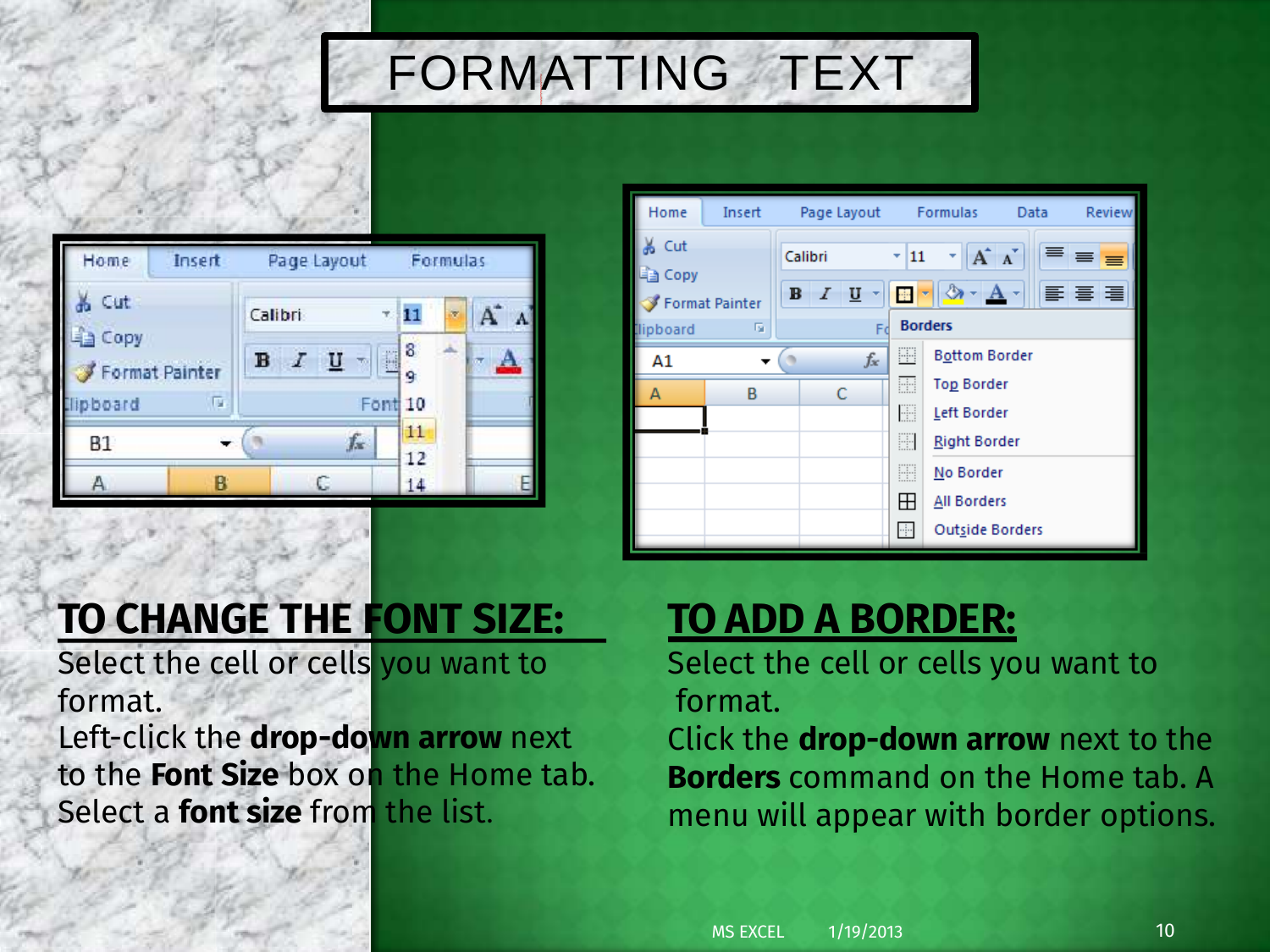

# FORMATTING	TEXT

TO CHANGE THE FONT SIZE:
TO ADD A BORDER:
Select the cell or cells you want to  format.
Click the drop-down arrow next to the  Borders command on the Home tab. A  menu will appear with border options.

Select the cell or cells you want to
format.
Left-click the drop-down arrow next  to the Font Size box on the Home tab.  Select a font size from the list.
10
1/19/2013
MS EXCEL